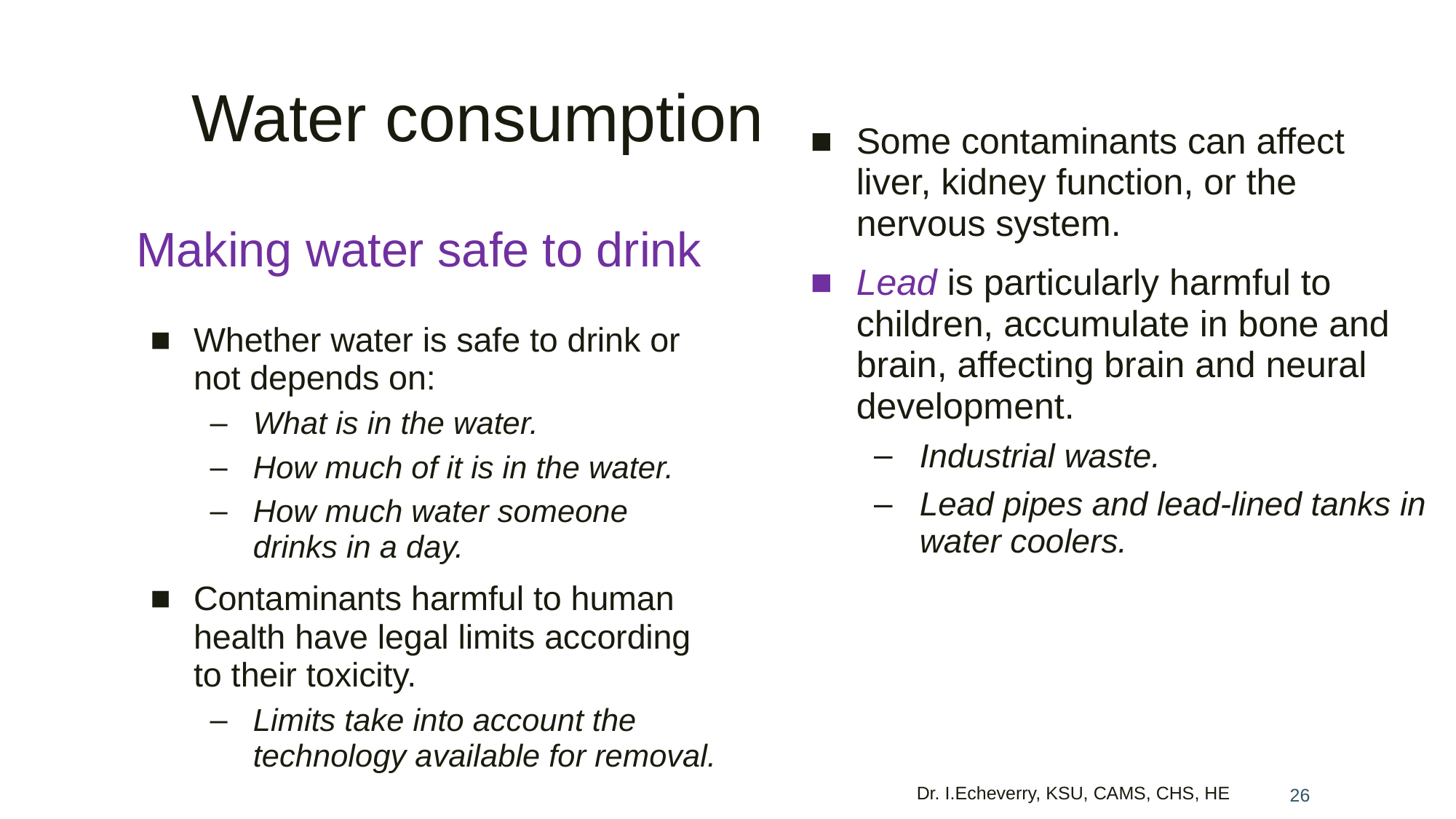

# Water consumption
Some contaminants can affect liver, kidney function, or the nervous system.
Lead is particularly harmful to children, accumulate in bone and brain, affecting brain and neural development.
Industrial waste.
Lead pipes and lead-lined tanks in water coolers.
Making water safe to drink
Whether water is safe to drink or not depends on:
What is in the water.
How much of it is in the water.
How much water someone drinks in a day.
Contaminants harmful to human health have legal limits according to their toxicity.
Limits take into account the technology available for removal.
26
Dr. I.Echeverry, KSU, CAMS, CHS, HE